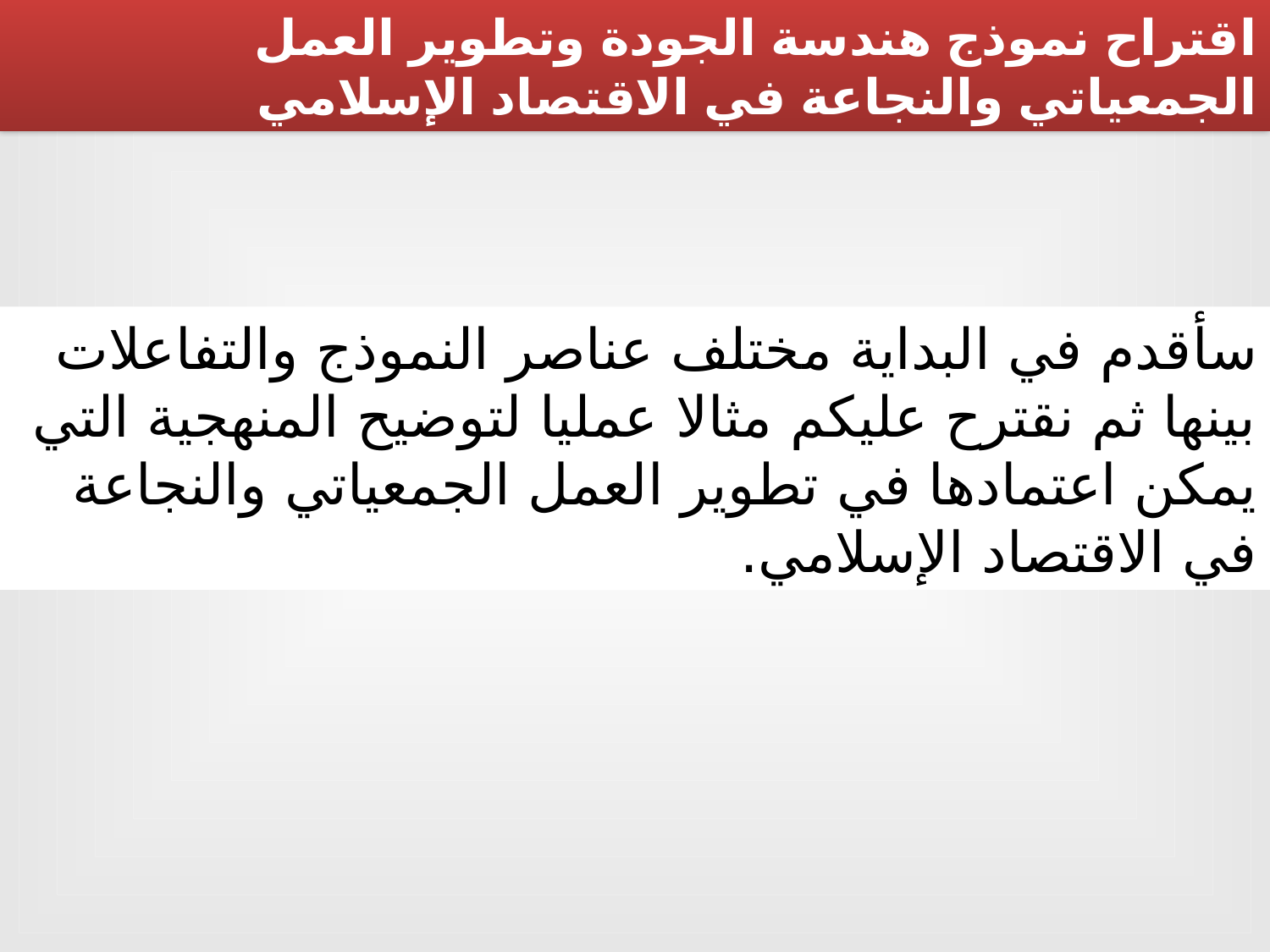

اقتراح نموذج هندسة الجودة وتطوير العمل الجمعياتي والنجاعة في الاقتصاد الإسلامي
سأقدم في البداية مختلف عناصر النموذج والتفاعلات بينها ثم نقترح عليكم مثالا عمليا لتوضيح المنهجية التي يمكن اعتمادها في تطوير العمل الجمعياتي والنجاعة في الاقتصاد الإسلامي.